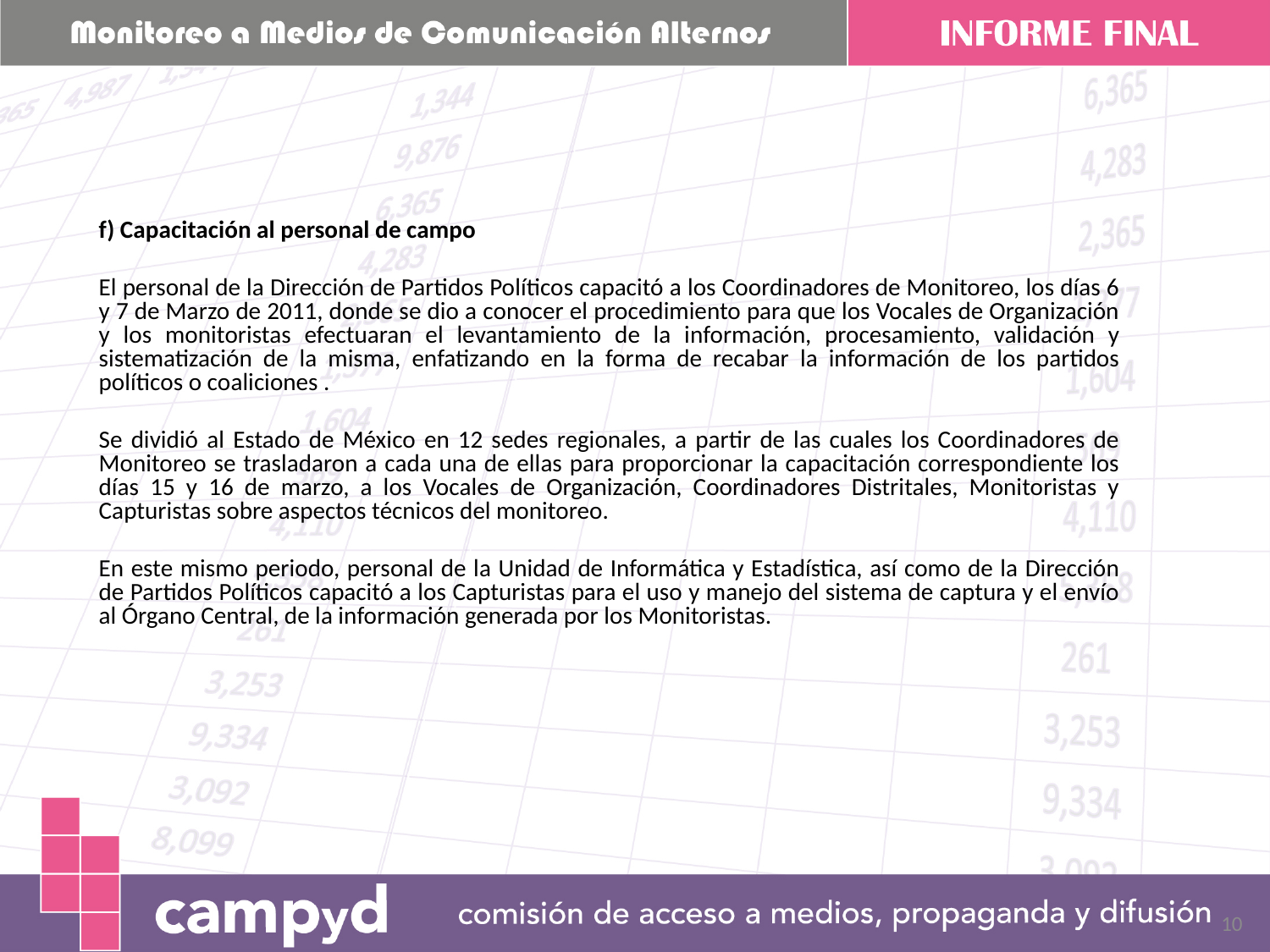

f) Capacitación al personal de campo

El personal de la Dirección de Partidos Políticos capacitó a los Coordinadores de Monitoreo, los días 6 y 7 de Marzo de 2011, donde se dio a conocer el procedimiento para que los Vocales de Organización y los monitoristas efectuaran el levantamiento de la información, procesamiento, validación y sistematización de la misma, enfatizando en la forma de recabar la información de los partidos políticos o coaliciones .

Se dividió al Estado de México en 12 sedes regionales, a partir de las cuales los Coordinadores de Monitoreo se trasladaron a cada una de ellas para proporcionar la capacitación correspondiente los días 15 y 16 de marzo, a los Vocales de Organización, Coordinadores Distritales, Monitoristas y Capturistas sobre aspectos técnicos del monitoreo.

En este mismo periodo, personal de la Unidad de Informática y Estadística, así como de la Dirección de Partidos Políticos capacitó a los Capturistas para el uso y manejo del sistema de captura y el envío al Órgano Central, de la información generada por los Monitoristas.

10